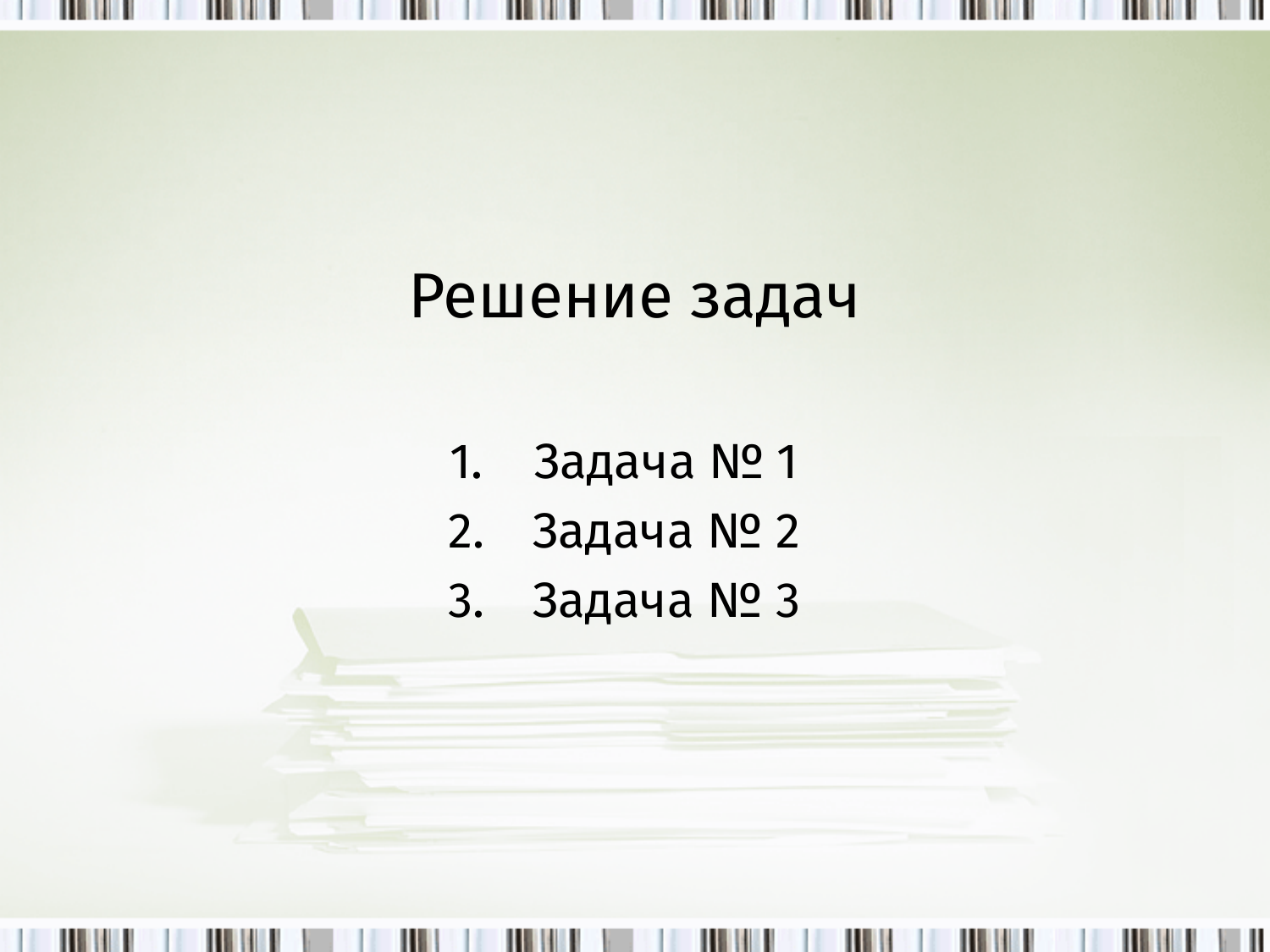

# Решение задач
Задача № 1
Задача № 2
Задача № 3